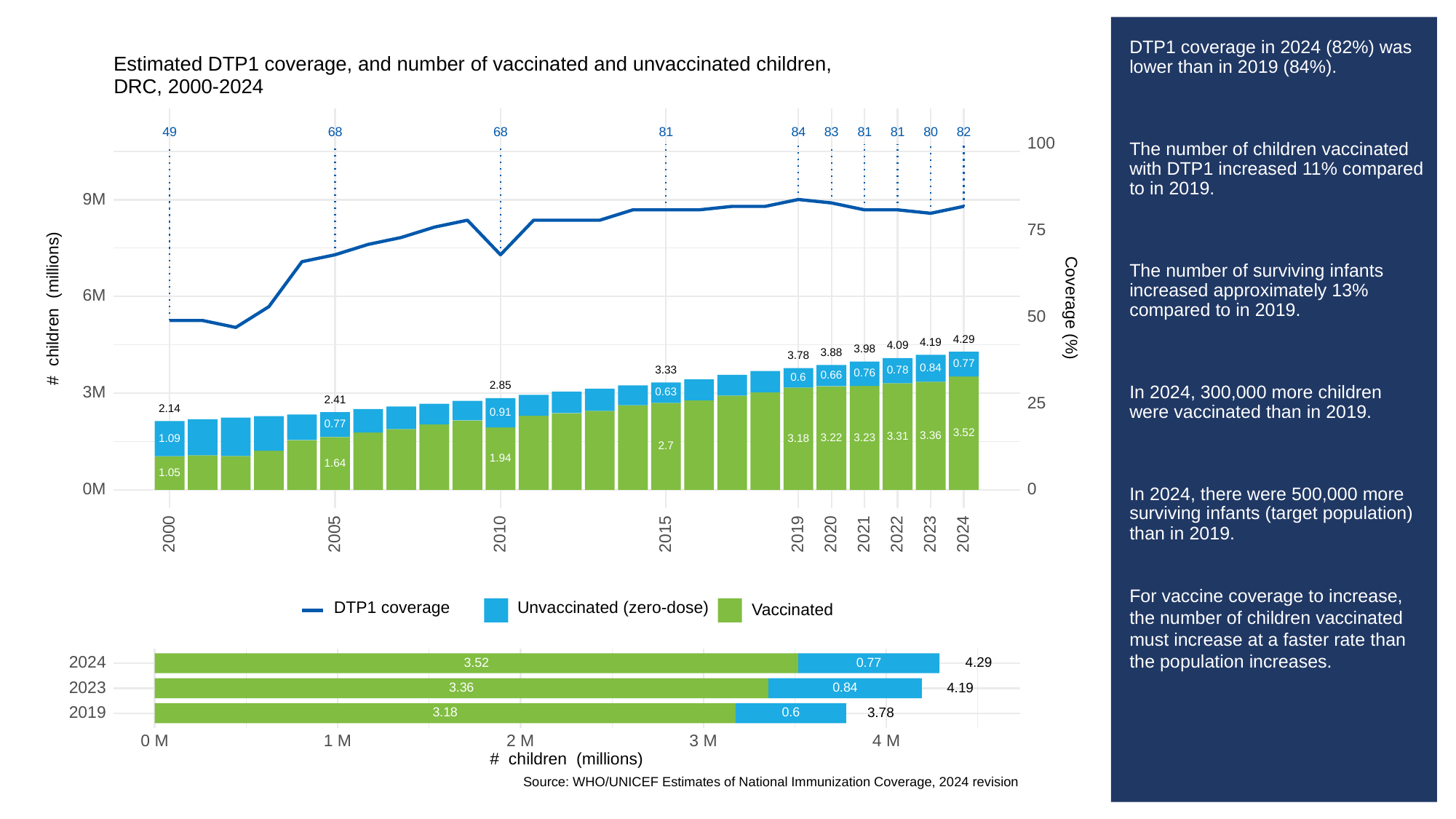

# DTP1 coverage in 2024 (82%) was lower than in 2019 (84%).

The number of children vaccinated with DTP1 increased 11% compared to in 2019.

The number of surviving infants increased approximately 13% compared to in 2019.

In 2024, 300,000 more children were vaccinated than in 2019.

In 2024, there were 500,000 more surviving infants (target population) than in 2019.

For vaccine coverage to increase, the number of children vaccinated must increase at a faster rate than the population increases.

Estimated DTP1 coverage, and number of vaccinated and unvaccinated children,
DRC, 2000-2024

83
49
68
68
81
84
81
81
80
82
100

9M

75

6M

#  children  (millions)
Coverage (%)
50
4.29
4.19
4.09

3.98
3.88

3.78

0.77

0.84

3.33
0.78

0.76

0.66
0.6

2.85

3M

0.63

2.41
25

2.14

0.91

0.77

3.52

3.36
3.31

3.23
3.22
1.09
3.18

2.7

1.94

1.64
1.05
0M
0

2023
2000
2005
2010
2015
2019
2020
2021
2022
2024

Unvaccinated (zero-dose)
DTP1 coverage
Vaccinated

2024
4.29
3.52
0.77

2023
4.19
3.36
0.84

2019
3.78
3.18
0.6

3 M
0 M
1 M
2 M
4 M
#  children  (millions)
Source: WHO/UNICEF Estimates of National Immunization Coverage, 2024 revision